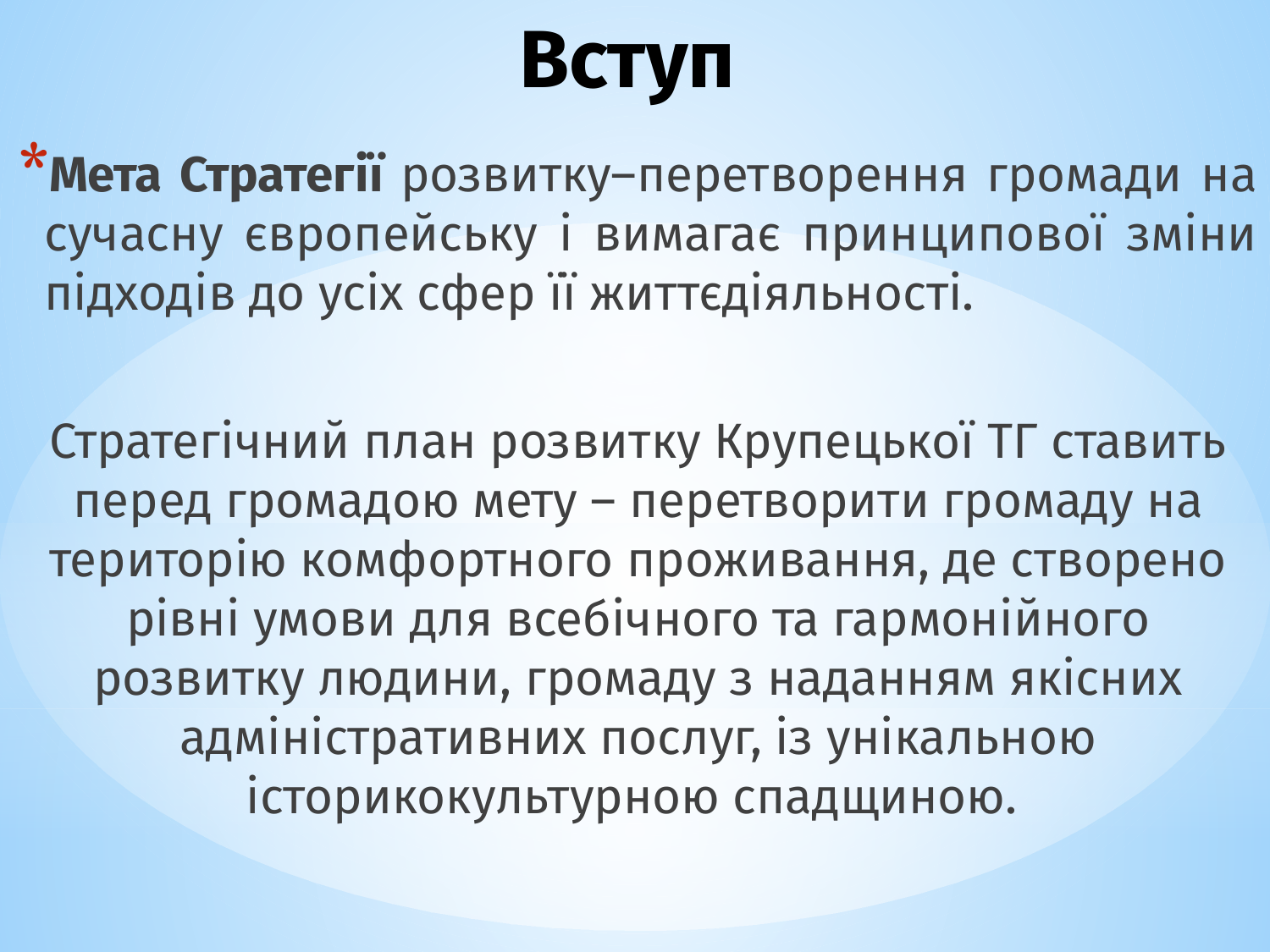

# Вступ
Мета Стратегії розвитку–перетворення громади на сучасну європейську і вимагає принципової зміни підходів до усіх сфер її життєдіяльності.

Стратегічний план розвитку Крупецької ТГ ставить перед громадою мету – перетворити громаду на територію комфортного проживання, де створено рівні умови для всебічного та гармонійного розвитку людини, громаду з наданням якісних адміністративних послуг, із унікальною історикокультурною спадщиною.